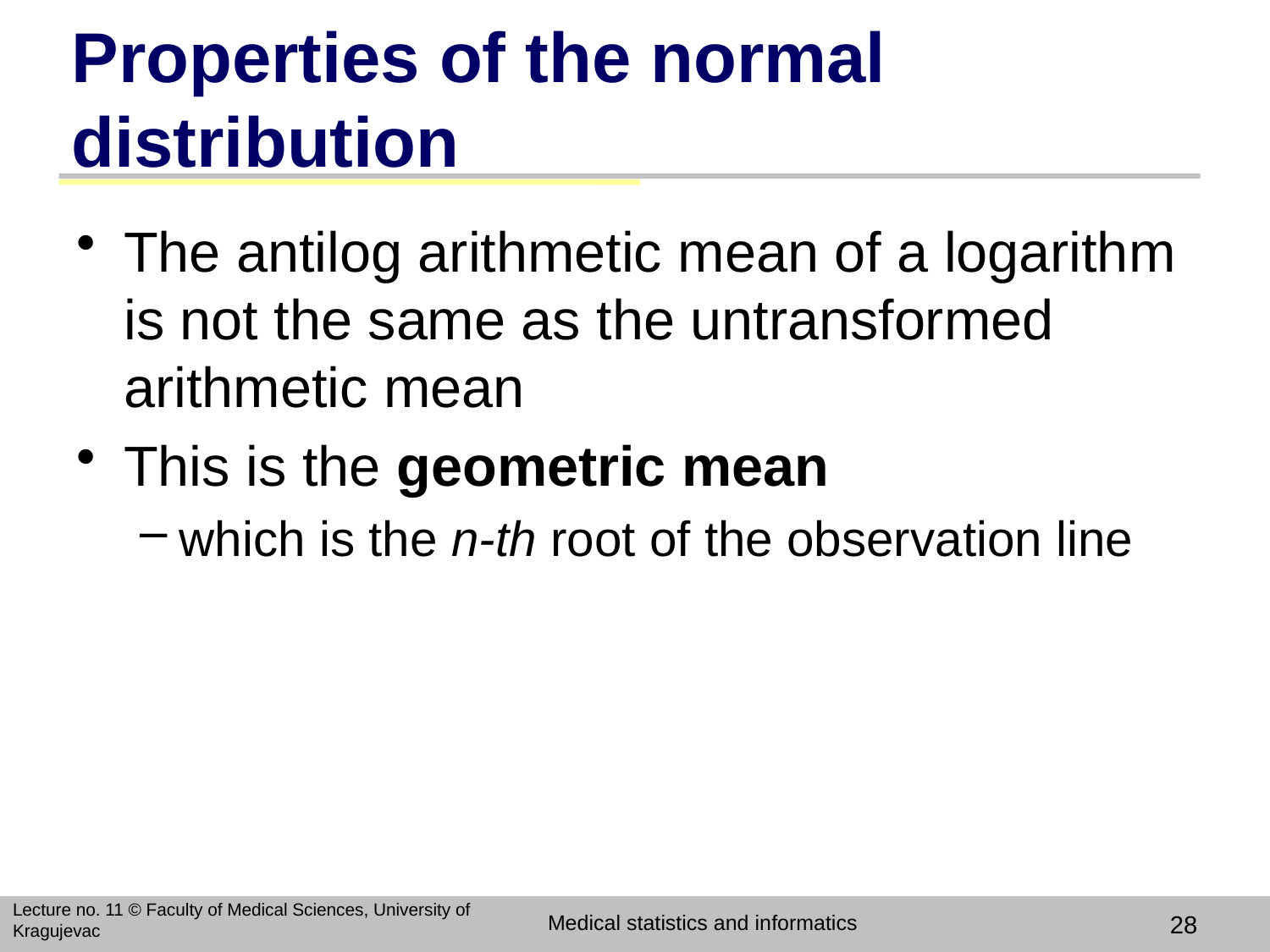

# Properties of the normal distribution
The antilog arithmetic mean of a logarithm is not the same as the untransformed arithmetic mean
This is the geometric mean
which is the n-th root of the observation line

Lecture no. 11 © Faculty of Medical Sciences, University of Kragujevac
Medical statistics and informatics
28